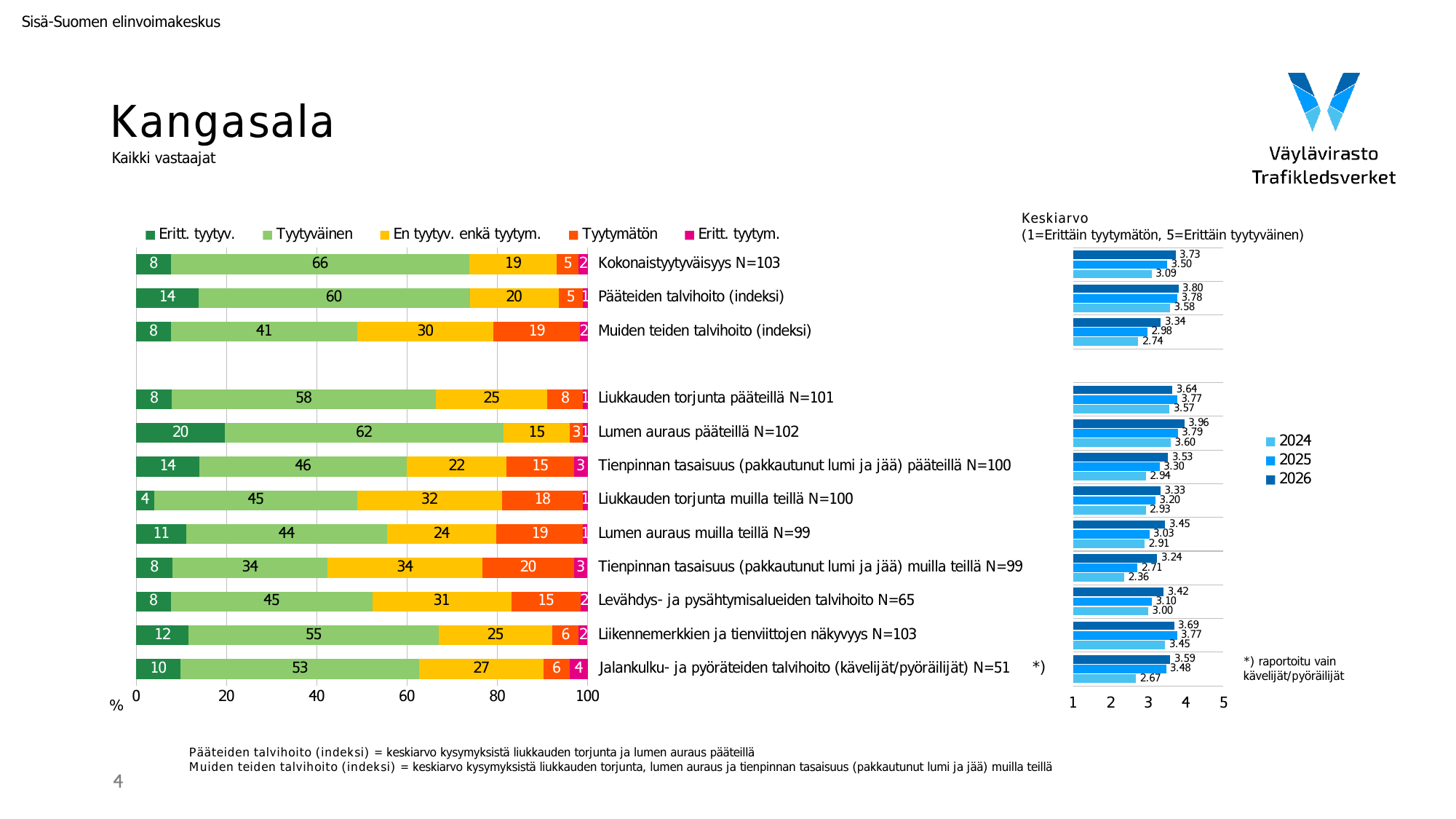

Sisä-Suomen elinvoimakeskus
# Kangasala
Kaikki vastaajat
Keskiarvo
(1=Erittäin tyytymätön, 5=Erittäin tyytyväinen)

### Chart

| Category | Eritt. tyytyv. | Tyytyväinen | En tyytyv. enkä tyytym. | Tyytymätön | Eritt. tyytym. |
|---|---|---|---|---|---|
| Kokonaistyytyväisyys N=103 | 7.766990291262135 | 66.01941747572816 | 19.41747572815534 | 4.854368932038835 | 1.9417475728155338 |
| Pääteiden talvihoito (indeksi) | 13.793103448275861 | 60.09852216748769 | 19.704433497536947 | 5.41871921182266 | 0.9852216748768473 |
| Muiden teiden talvihoito (indeksi) | 7.718120805369128 | 41.2751677852349 | 30.201342281879196 | 19.12751677852349 | 1.6778523489932886 |
|  | None | None | None | None | None |
| Liukkauden torjunta pääteillä N=101 | 7.920792079207921 | 58.415841584158414 | 24.752475247524753 | 7.920792079207921 | 0.9900990099009901 |
| Lumen auraus pääteillä N=102 | 19.607843137254903 | 61.76470588235294 | 14.705882352941178 | 2.941176470588235 | 0.9803921568627451 |
| Tienpinnan tasaisuus (pakkautunut lumi ja jää) pääteillä N=100 | 14.000000000000002 | 46.0 | 22.0 | 15.0 | 3.0 |
| Liukkauden torjunta muilla teillä N=100 | 4.0 | 45.0 | 32.0 | 18.0 | 1.0 |
| Lumen auraus muilla teillä N=99 | 11.11111111111111 | 44.44444444444444 | 24.242424242424242 | 19.19191919191919 | 1.0101010101010102 |
| Tienpinnan tasaisuus (pakkautunut lumi ja jää) muilla teillä N=99 | 8.080808080808081 | 34.34343434343434 | 34.34343434343434 | 20.2020202020202 | 3.0303030303030303 |
| Levähdys- ja pysähtymisalueiden talvihoito N=65 | 7.6923076923076925 | 44.61538461538462 | 30.76923076923077 | 15.384615384615385 | 1.5384615384615385 |
| Liikennemerkkien ja tienviittojen näkyvyys N=103 | 11.650485436893204 | 55.33980582524271 | 25.24271844660194 | 5.825242718446602 | 1.9417475728155338 |
| Jalankulku- ja pyöräteiden talvihoito (kävelijät/pyöräilijät) N=51 | 9.803921568627452 | 52.94117647058824 | 27.450980392156865 | 5.88235294117647 | 3.9215686274509802 |

### Chart

| Category | 2026 | 2025 | 2024 |
|---|---|---|---|
*) raportoitu vain
kävelijät/pyöräilijät
*)
%
Pääteiden talvihoito (indeksi) = keskiarvo kysymyksistä liukkauden torjunta ja lumen auraus pääteillä
Muiden teiden talvihoito (indeksi) = keskiarvo kysymyksistä liukkauden torjunta, lumen auraus ja tienpinnan tasaisuus (pakkautunut lumi ja jää) muilla teillä

4